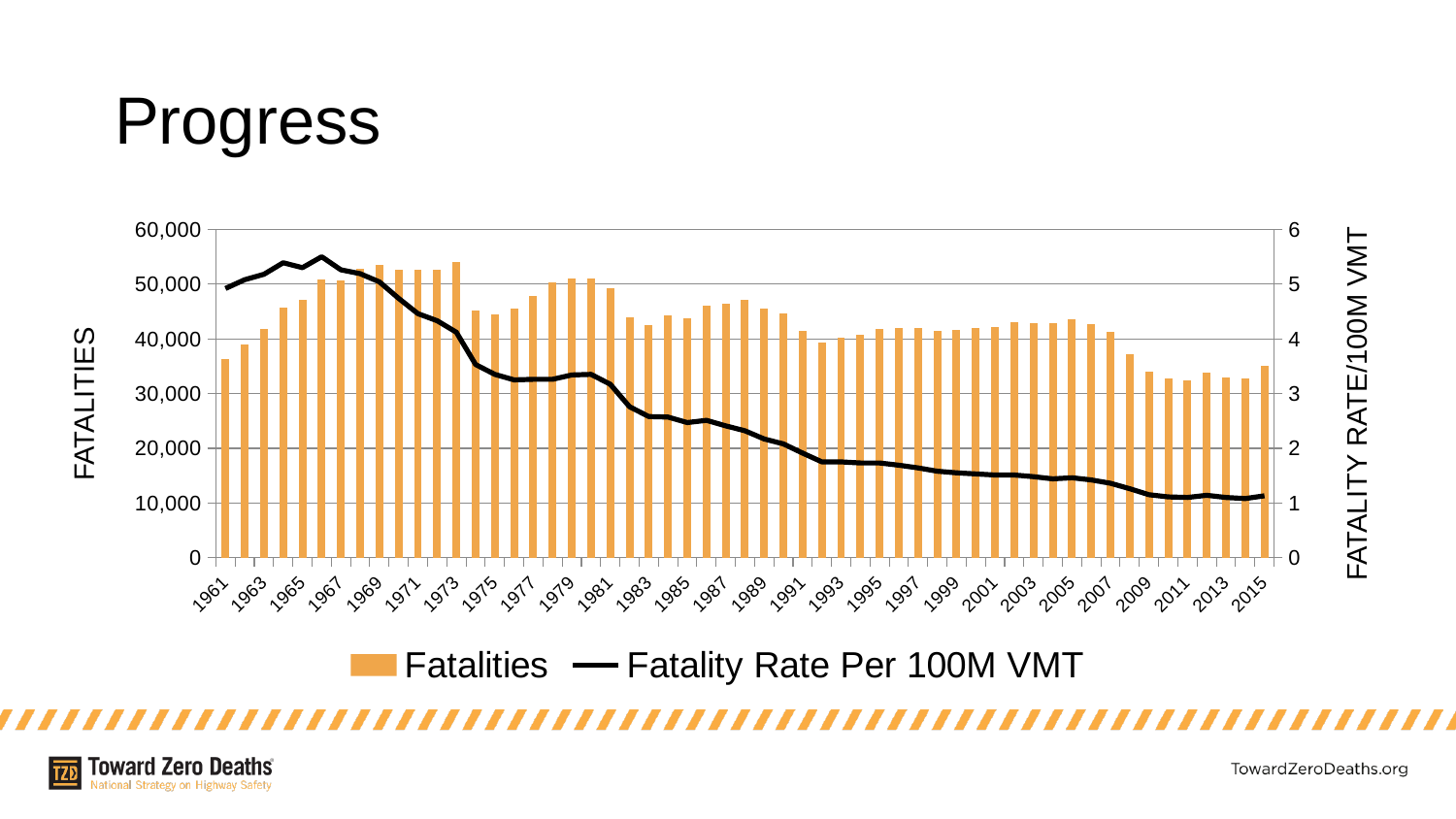

# Progress

### Chart

| Category | Fatalities | Fatality Rate Per 100M VMT |
|---|---|---|
| 1961.0 | 36285.0 | 4.92 |
| 1962.0 | 38980.0 | 5.08 |
| 1963.0 | 41723.0 | 5.18 |
| 1964.0 | 45645.0 | 5.39 |
| 1965.0 | 47089.0 | 5.3 |
| 1966.0 | 50894.0 | 5.5 |
| 1967.0 | 50724.0 | 5.26 |
| 1968.0 | 52725.0 | 5.189999999999999 |
| 1969.0 | 53543.0 | 5.04 |
| 1970.0 | 52627.0 | 4.74 |
| 1971.0 | 52542.0 | 4.46 |
| 1972.0 | 52589.0 | 4.33 |
| 1973.0 | 54052.0 | 4.119999999999997 |
| 1974.0 | 45196.0 | 3.53 |
| 1975.0 | 44525.0 | 3.35 |
| 1976.0 | 45523.0 | 3.25 |
| 1977.0 | 47878.0 | 3.26 |
| 1978.0 | 50331.0 | 3.26 |
| 1979.0 | 51093.0 | 3.34 |
| 1980.0 | 51091.0 | 3.35 |
| 1981.0 | 49301.0 | 3.17 |
| 1982.0 | 43945.0 | 2.76 |
| 1983.0 | 42589.0 | 2.58 |
| 1984.0 | 44257.0 | 2.57 |
| 1985.0 | 43825.0 | 2.47 |
| 1986.0 | 46087.0 | 2.51 |
| 1987.0 | 46390.0 | 2.41 |
| 1988.0 | 47087.0 | 2.32 |
| 1989.0 | 45582.0 | 2.17 |
| 1990.0 | 44599.0 | 2.08 |
| 1991.0 | 41508.0 | 1.91 |
| 1992.0 | 39250.0 | 1.75 |
| 1993.0 | 40150.0 | 1.75 |
| 1994.0 | 40716.0 | 1.73 |
| 1995.0 | 41817.0 | 1.73 |
| 1996.0 | 42065.0 | 1.69 |
| 1997.0 | 42013.0 | 1.64 |
| 1998.0 | 41501.0 | 1.58 |
| 1999.0 | 41717.0 | 1.55 |
| 2000.0 | 41945.0 | 1.53 |
| 2001.0 | 42196.0 | 1.51 |
| 2002.0 | 43005.0 | 1.51 |
| 2003.0 | 42884.0 | 1.48 |
| 2004.0 | 42836.0 | 1.44 |
| 2005.0 | 43510.0 | 1.46 |
| 2006.0 | 42708.0 | 1.42 |
| 2007.0 | 41259.0 | 1.36 |
| 2008.0 | 37261.0 | 1.26 |
| 2009.0 | 33963.0 | 1.15 |
| 2010.0 | 32788.0 | 1.11 |
| 2011.0 | 32479.0 | 1.1 |
| 2012.0 | 33782.0 | 1.14 |
| 2013.0 | 32893.0 | 1.1 |
| 2014.0 | 32744.0 | 1.08 |
| 2015.0 | 35092.0 | 1.13 |
FATALITIES
FATALITY RATE/100M VMT